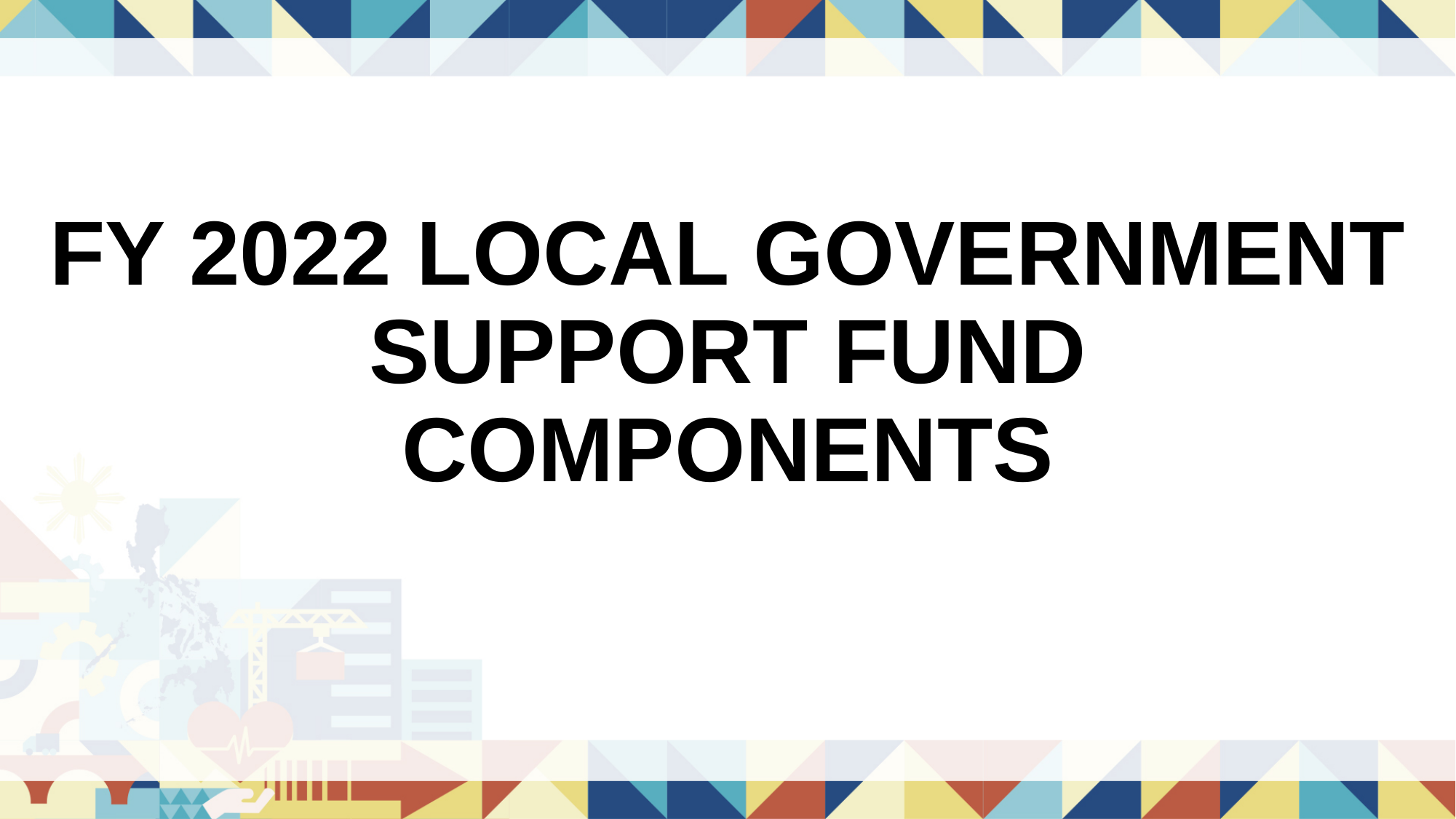

FY 2022 LOCAL GOVERNMENT SUPPORT FUND COMPONENTS